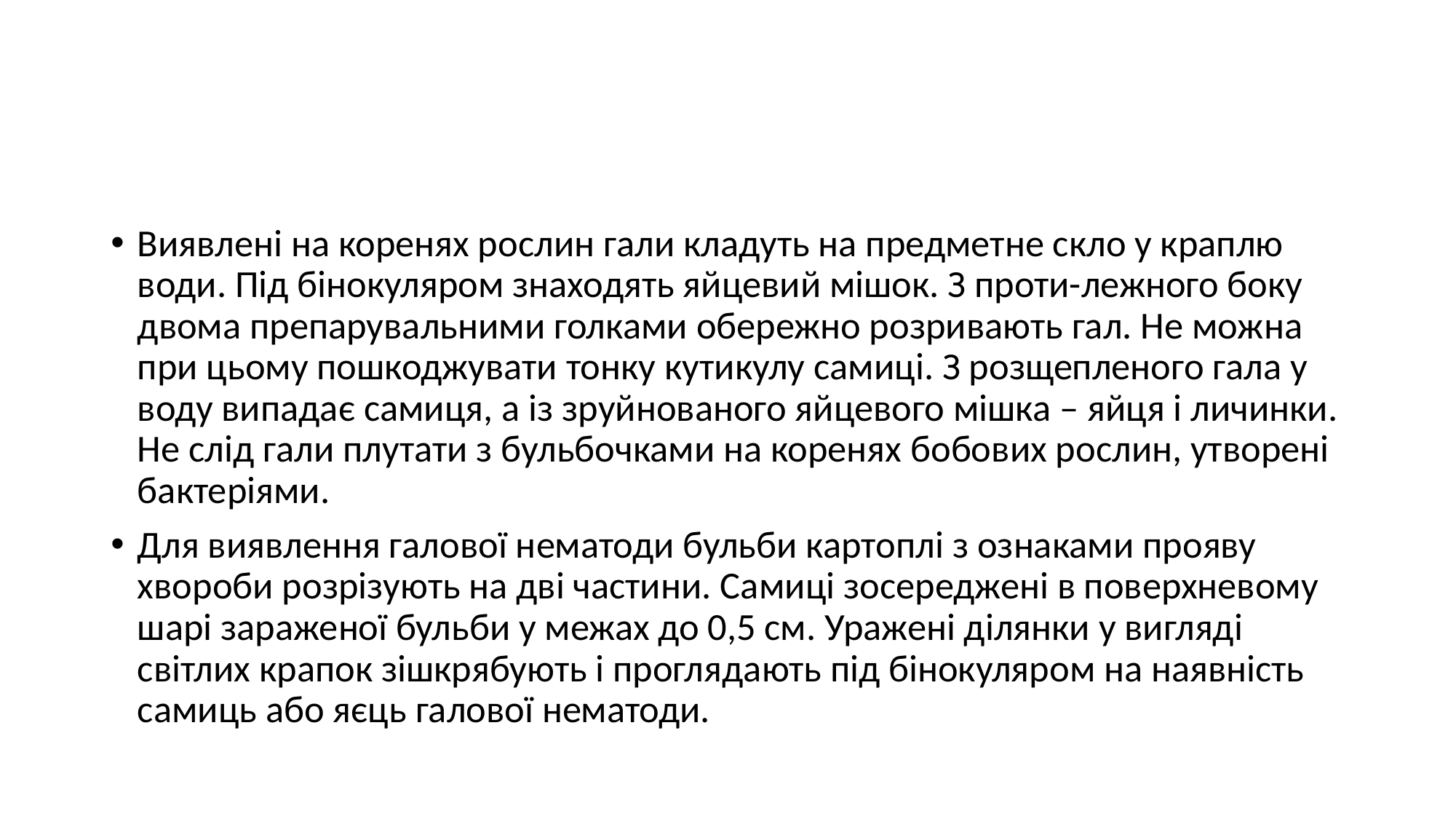

#
Виявлені на коренях рослин гали кладуть на предметне скло у краплю води. Під бінокуляром знаходять яйцевий мішок. З проти-лежного боку двома препарувальними голками обережно розривають гал. Не можна при цьому пошкоджувати тонку кутикулу самиці. З розщепленого гала у воду випадає самиця, а із зруйнованого яйцевого мішка – яйця і личинки. Не слід гали плутати з бульбочками на коренях бобових рослин, утворені бактеріями.
Для виявлення галової нематоди бульби картоплі з ознаками прояву хвороби розрізують на дві частини. Самиці зосереджені в поверхневому шарі зараженої бульби у межах до 0,5 см. Уражені ділянки у вигляді світлих крапок зішкрябують і проглядають під бінокуляром на наявність самиць або яєць галової нематоди.